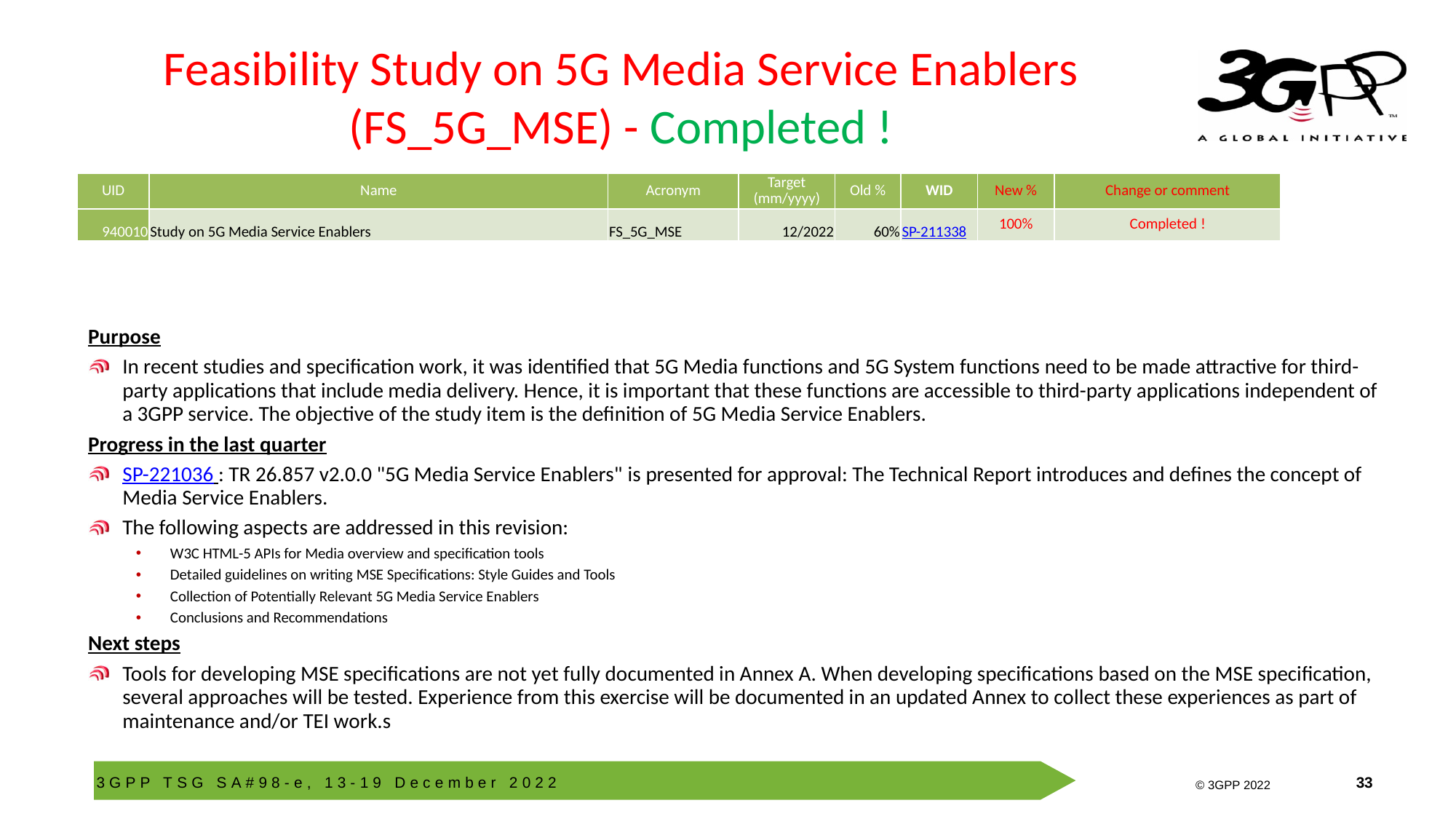

# Feasibility Study on 5G Media Service Enablers (FS_5G_MSE) - Completed !
| UID | Name | Acronym | Target (mm/yyyy) | Old % | WID | New % | Change or comment |
| --- | --- | --- | --- | --- | --- | --- | --- |
| 940010 | Study on 5G Media Service Enablers | FS\_5G\_MSE | 12/2022 | 60% | SP-211338 | 100% | Completed ! |
Purpose
In recent studies and specification work, it was identified that 5G Media functions and 5G System functions need to be made attractive for third-party applications that include media delivery. Hence, it is important that these functions are accessible to third-party applications independent of a 3GPP service. The objective of the study item is the definition of 5G Media Service Enablers.
Progress in the last quarter
SP-221036 : TR 26.857 v2.0.0 "5G Media Service Enablers" is presented for approval: The Technical Report introduces and defines the concept of Media Service Enablers.
The following aspects are addressed in this revision:
W3C HTML-5 APIs for Media overview and specification tools
Detailed guidelines on writing MSE Specifications: Style Guides and Tools
Collection of Potentially Relevant 5G Media Service Enablers
Conclusions and Recommendations
Next steps
Tools for developing MSE specifications are not yet fully documented in Annex A. When developing specifications based on the MSE specification, several approaches will be tested. Experience from this exercise will be documented in an updated Annex to collect these experiences as part of maintenance and/or TEI work.s